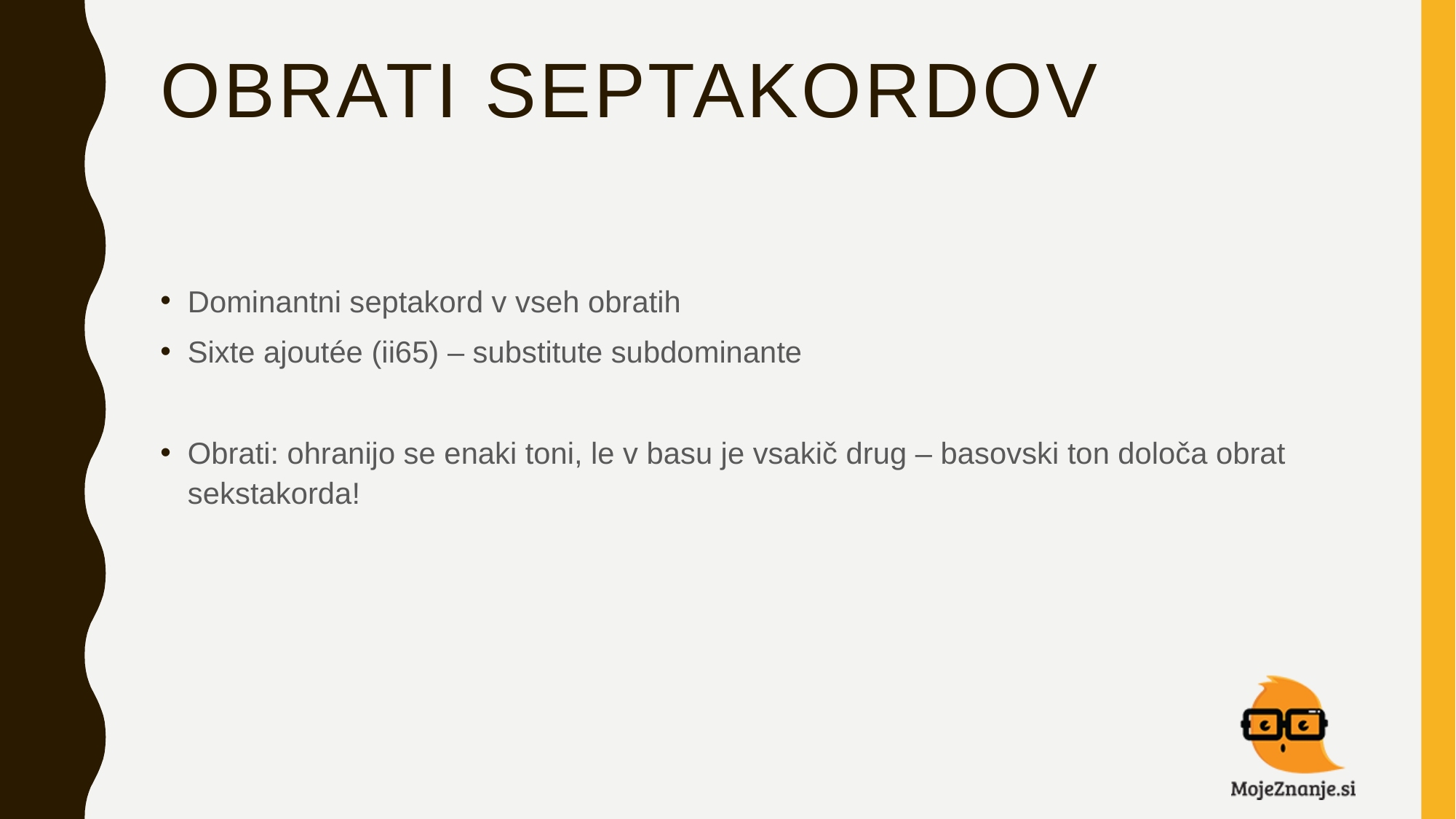

# Obrati septakordov
Dominantni septakord v vseh obratih
Sixte ajoutée (ii65) – substitute subdominante

Obrati: ohranijo se enaki toni, le v basu je vsakič drug – basovski ton določa obrat sekstakorda!